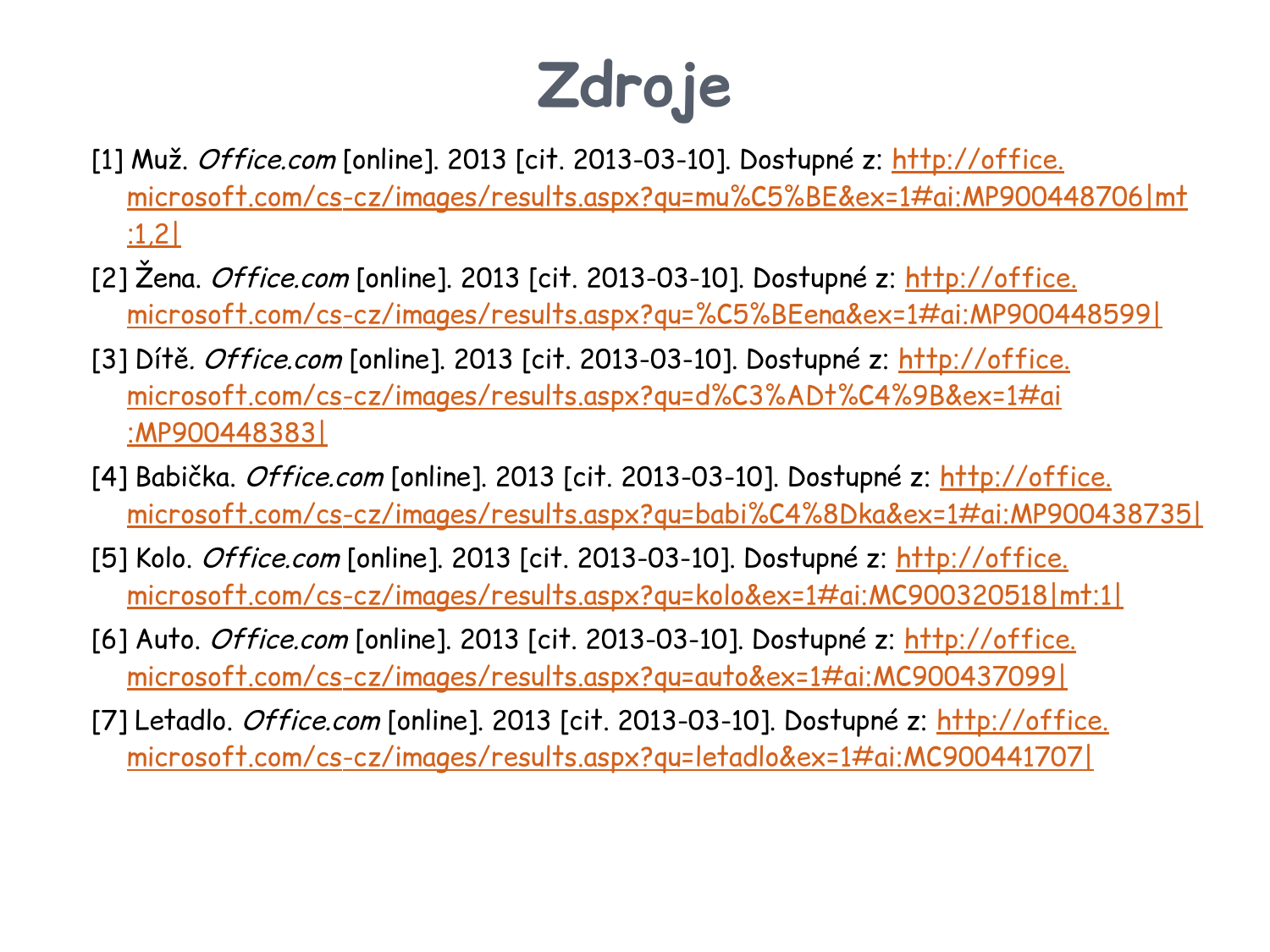

# Zdroje
[1] Muž. Office.com [online]. 2013 [cit. 2013-03-10]. Dostupné z: http://office.microsoft.com/cs-cz/images/results.aspx?qu=mu%C5%BE&ex=1#ai:MP900448706|mt:1,2|
[2] Žena. Office.com [online]. 2013 [cit. 2013-03-10]. Dostupné z: http://office.microsoft.com/cs-cz/images/results.aspx?qu=%C5%BEena&ex=1#ai:MP900448599|
[3] Dítě. Office.com [online]. 2013 [cit. 2013-03-10]. Dostupné z: http://office.microsoft.com/cs-cz/images/results.aspx?qu=d%C3%ADt%C4%9B&ex=1#ai:MP900448383|
[4] Babička. Office.com [online]. 2013 [cit. 2013-03-10]. Dostupné z: http://office.microsoft.com/cs-cz/images/results.aspx?qu=babi%C4%8Dka&ex=1#ai:MP900438735|
[5] Kolo. Office.com [online]. 2013 [cit. 2013-03-10]. Dostupné z: http://office.microsoft.com/cs-cz/images/results.aspx?qu=kolo&ex=1#ai:MC900320518|mt:1|
[6] Auto. Office.com [online]. 2013 [cit. 2013-03-10]. Dostupné z: http://office.microsoft.com/cs-cz/images/results.aspx?qu=auto&ex=1#ai:MC900437099|
[7] Letadlo. Office.com [online]. 2013 [cit. 2013-03-10]. Dostupné z: http://office.microsoft.com/cs-cz/images/results.aspx?qu=letadlo&ex=1#ai:MC900441707|